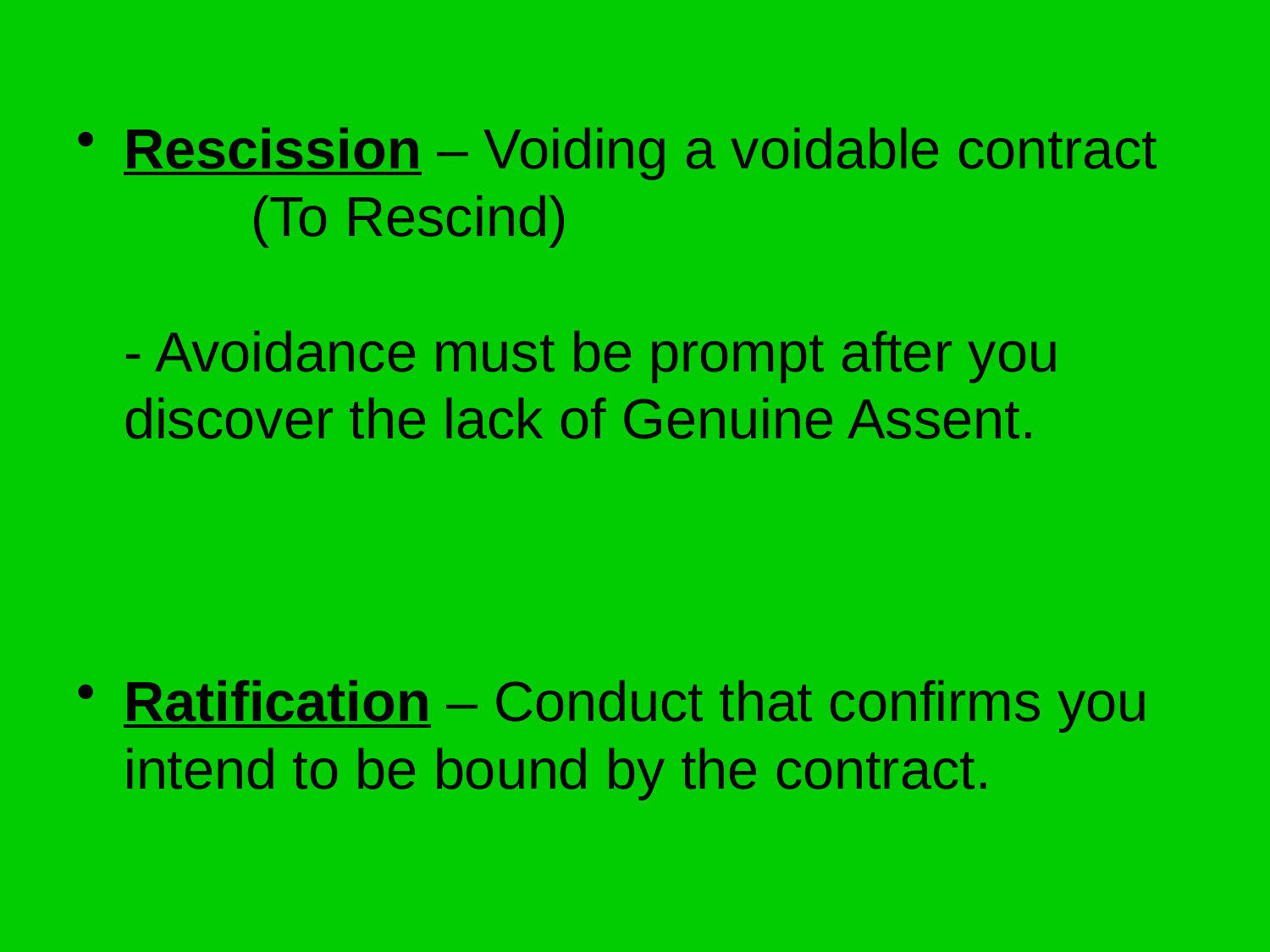

Rescission – Voiding a voidable contract
	(To Rescind)
- Avoidance must be prompt after you discover the lack of Genuine Assent.
Ratification – Conduct that confirms you intend to be bound by the contract.